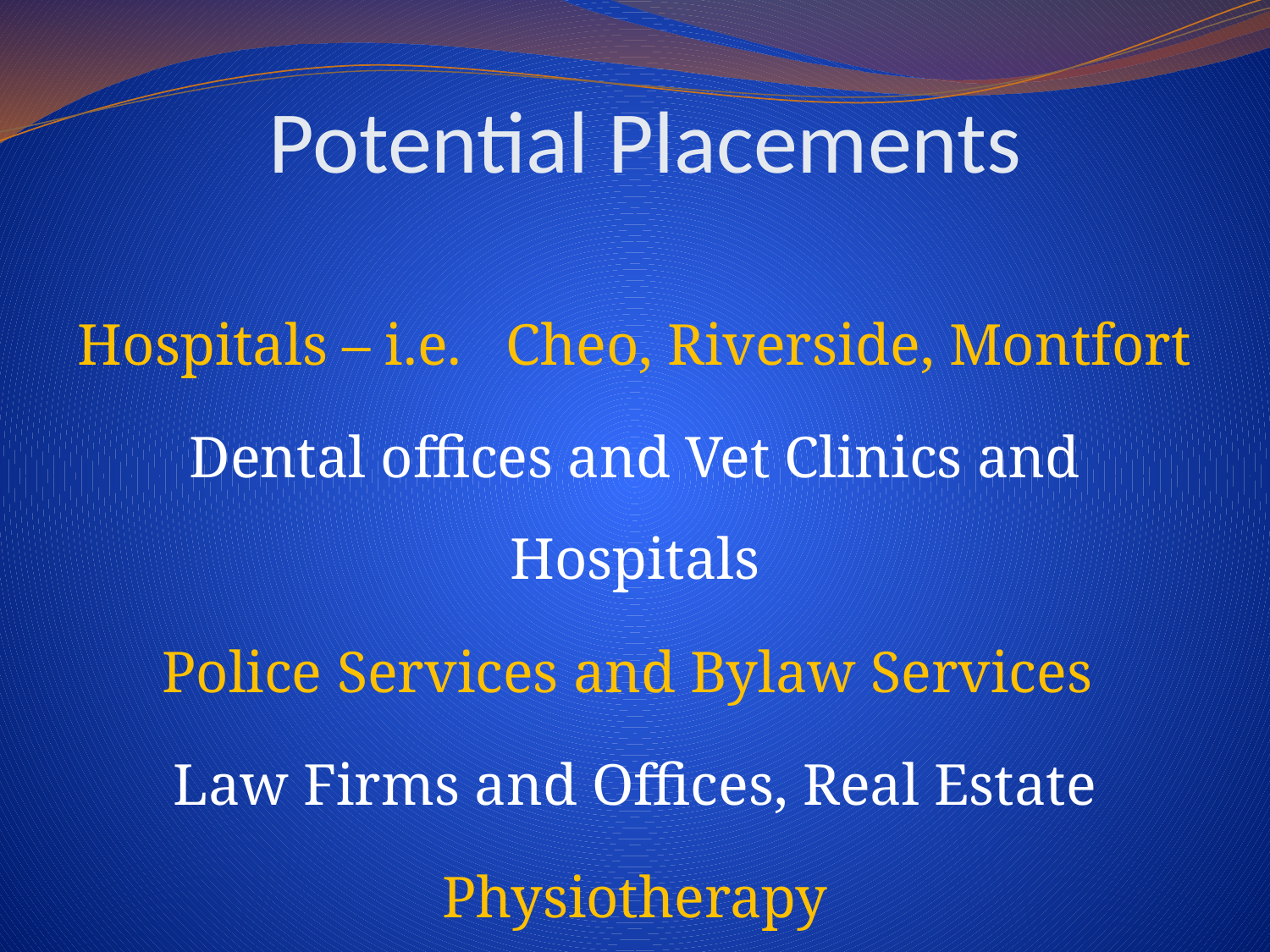

# Potential Placements
Hospitals – i.e.   Cheo, Riverside, Montfort
Dental offices and Vet Clinics and Hospitals
Police Services and Bylaw Services
Law Firms and Offices, Real Estate
Physiotherapy